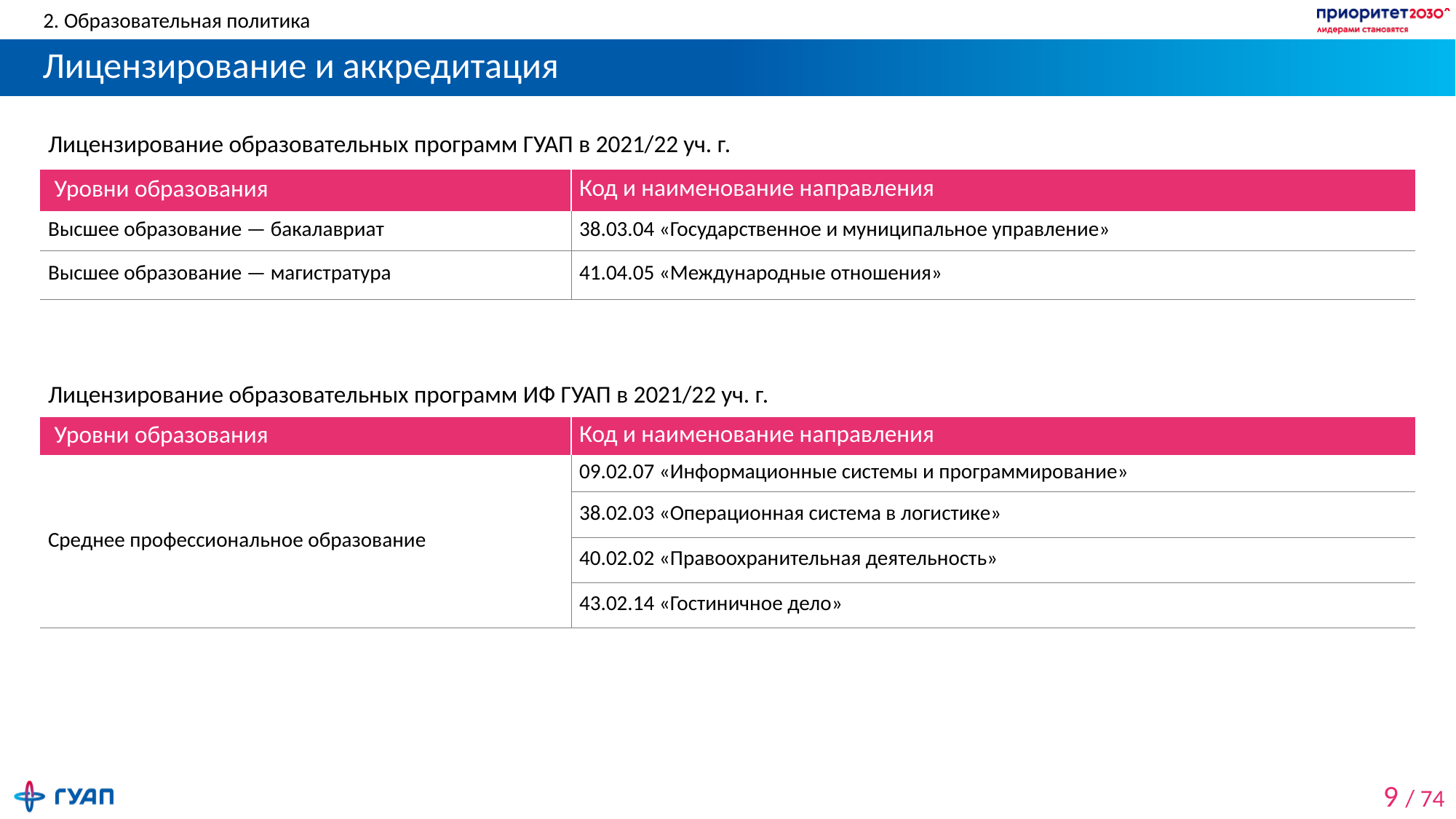

2. Образовательная политика
# Лицензирование и аккредитация
| Лицензирование образовательных программ ГУАП в 2021/22 уч. г. |  |
| --- | --- |
| Уровни образования | Код и наименование направления |
| Высшее образование — бакалавриат | 38.03.04 «Государственное и муниципальное управление» |
| Высшее образование — магистратура | 41.04.05 «Международные отношения» |
| Лицензирование образовательных программ ИФ ГУАП в 2021/22 уч. г. |  |
| --- | --- |
| Уровни образования | Код и наименование направления |
| Среднее профессиональное образование | 09.02.07 «Информационные системы и программирование» |
|  | 38.02.03 «Операционная система в логистике» |
|  | 40.02.02 «Правоохранительная деятельность» |
|  | 43.02.14 «Гостиничное дело» |